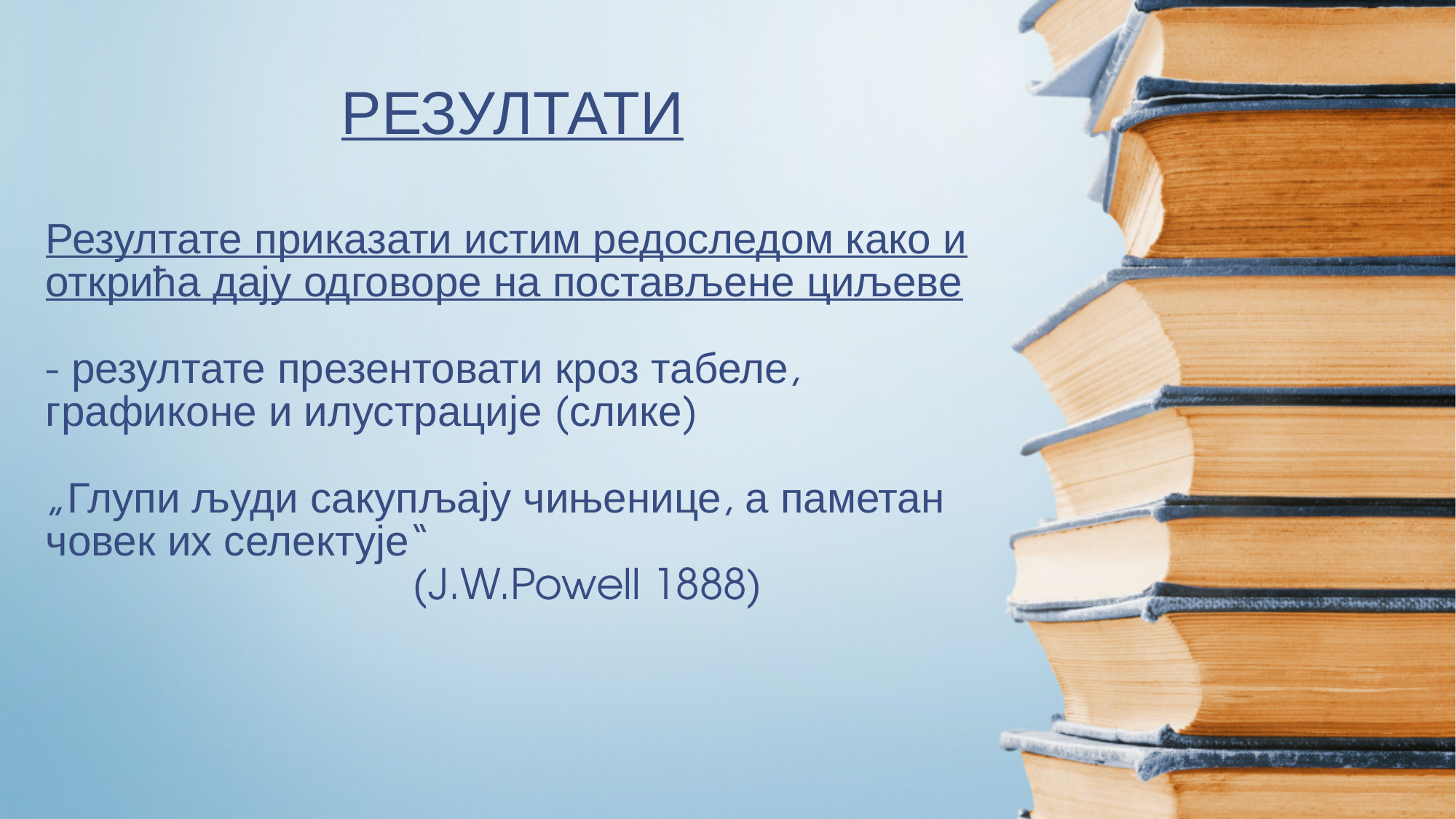

РЕЗУЛТАТИ
# Резултате приказати истим редоследом како и открића дају одговоре на постављене циљеве - резултате презентовати кроз табеле, графиконе и илустрације (слике) „Глупи људи сакупљају чињенице, а паметан човек их селектује“ (J.W.Powell 1888)